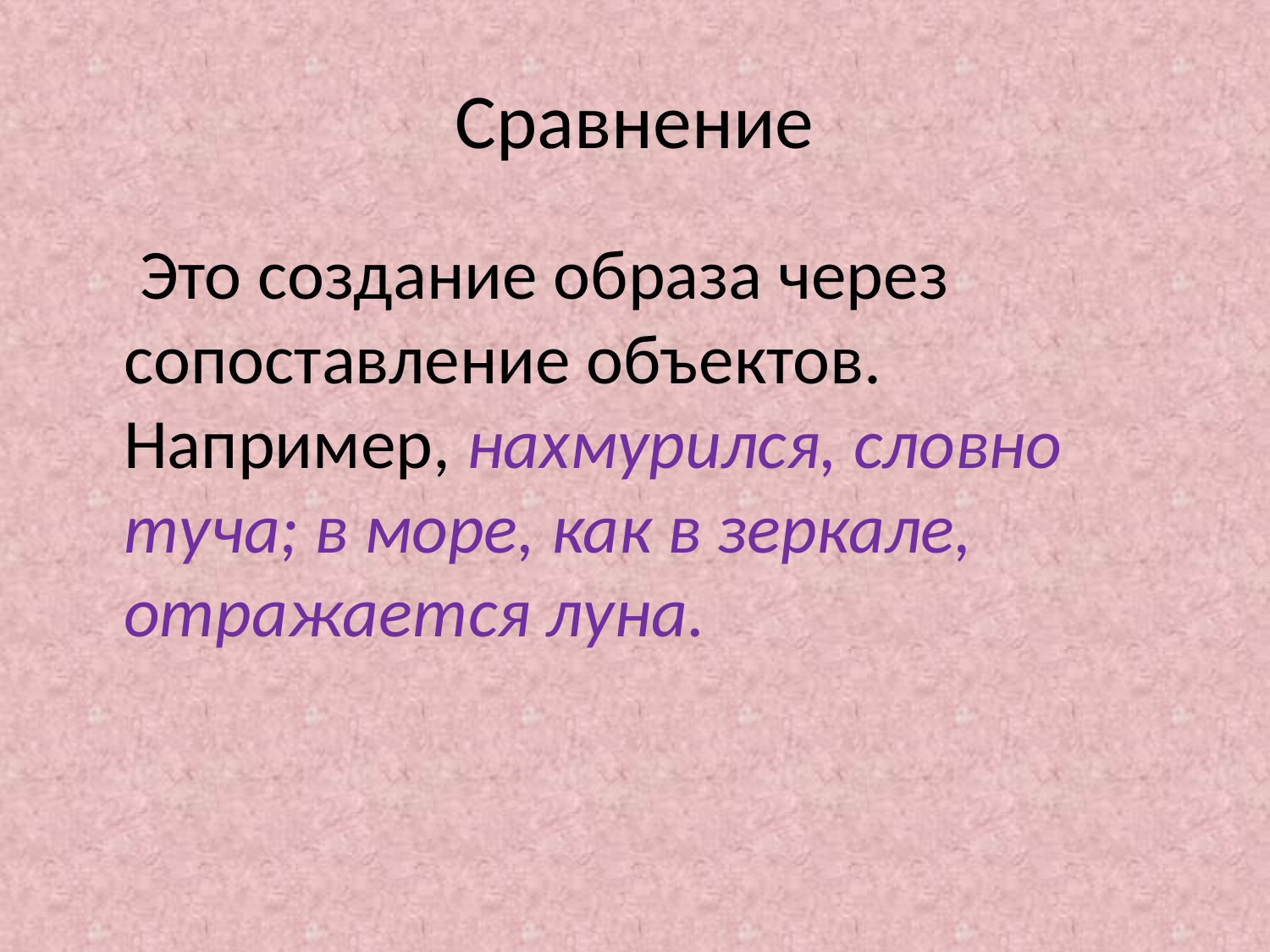

# Сравнение
    Это создание образа через сопоставление объектов. Например, нахмурился, словно туча; в море, как в зеркале, отражается луна.